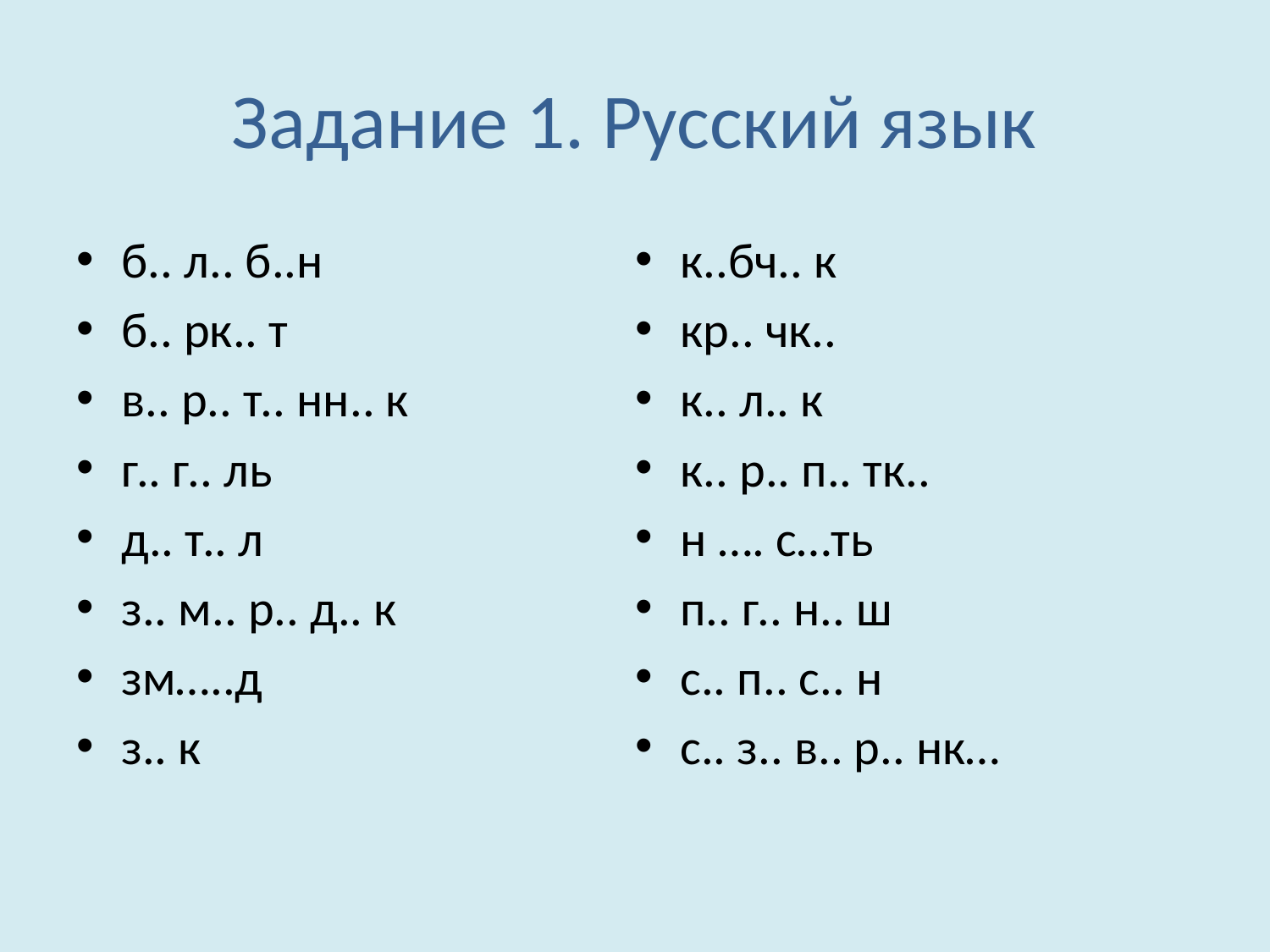

# Задание 1. Русский язык
б.. л.. б..н
б.. рк.. т
в.. р.. т.. нн.. к
г.. г.. ль
д.. т.. л
з.. м.. р.. д.. к
зм…..д
з.. к

к..бч.. к
кр.. чк..
к.. л.. к
к.. р.. п.. тк..
н …. с…ть
п.. г.. н.. ш
с.. п.. с.. н
с.. з.. в.. р.. нк…